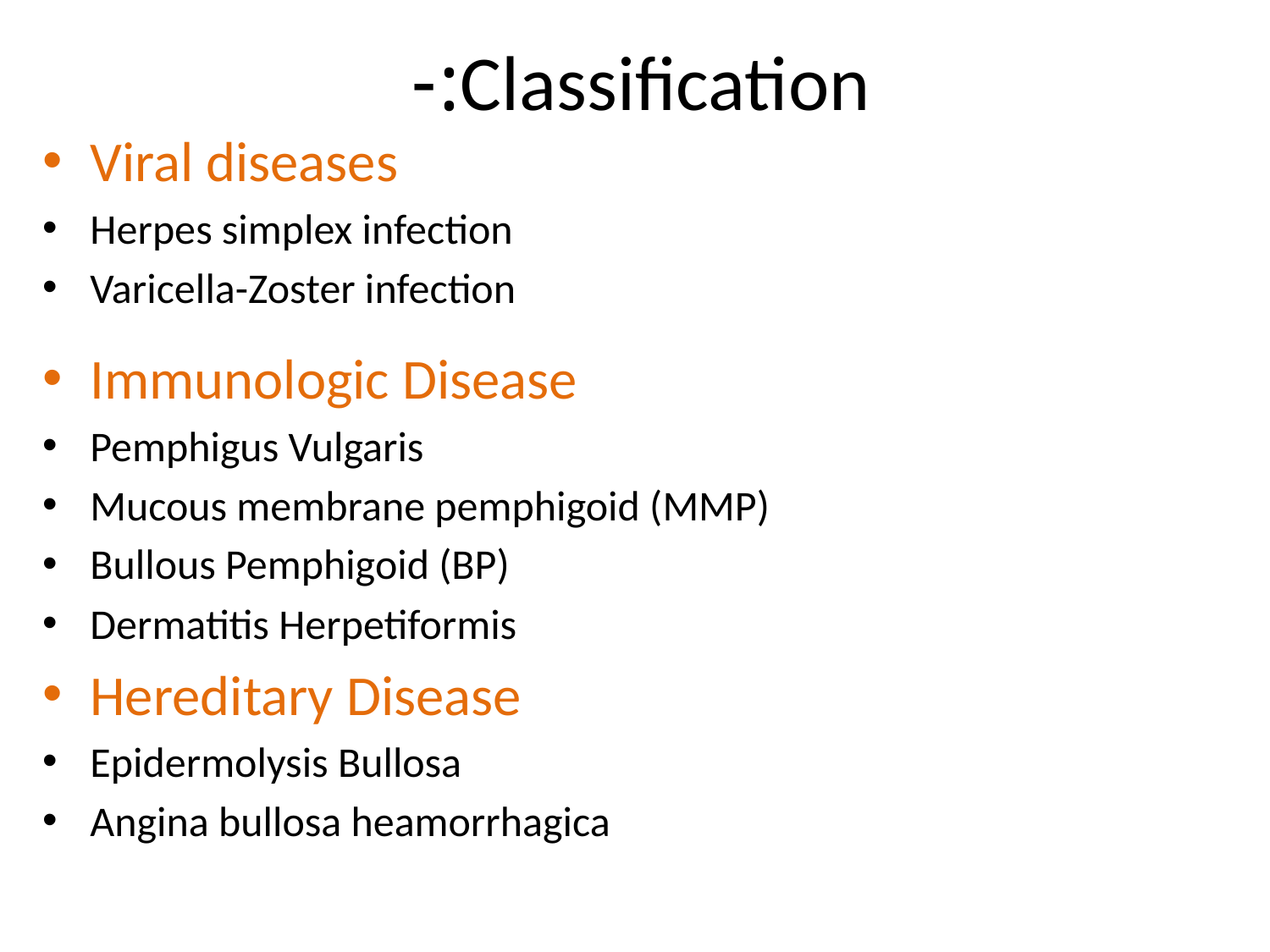

# Classification:-
Viral diseases
Herpes simplex infection
Varicella-Zoster infection

Immunologic Disease
Pemphigus Vulgaris
Mucous membrane pemphigoid (MMP)
Bullous Pemphigoid (BP)
Dermatitis Herpetiformis
Hereditary Disease
Epidermolysis Bullosa
Angina bullosa heamorrhagica